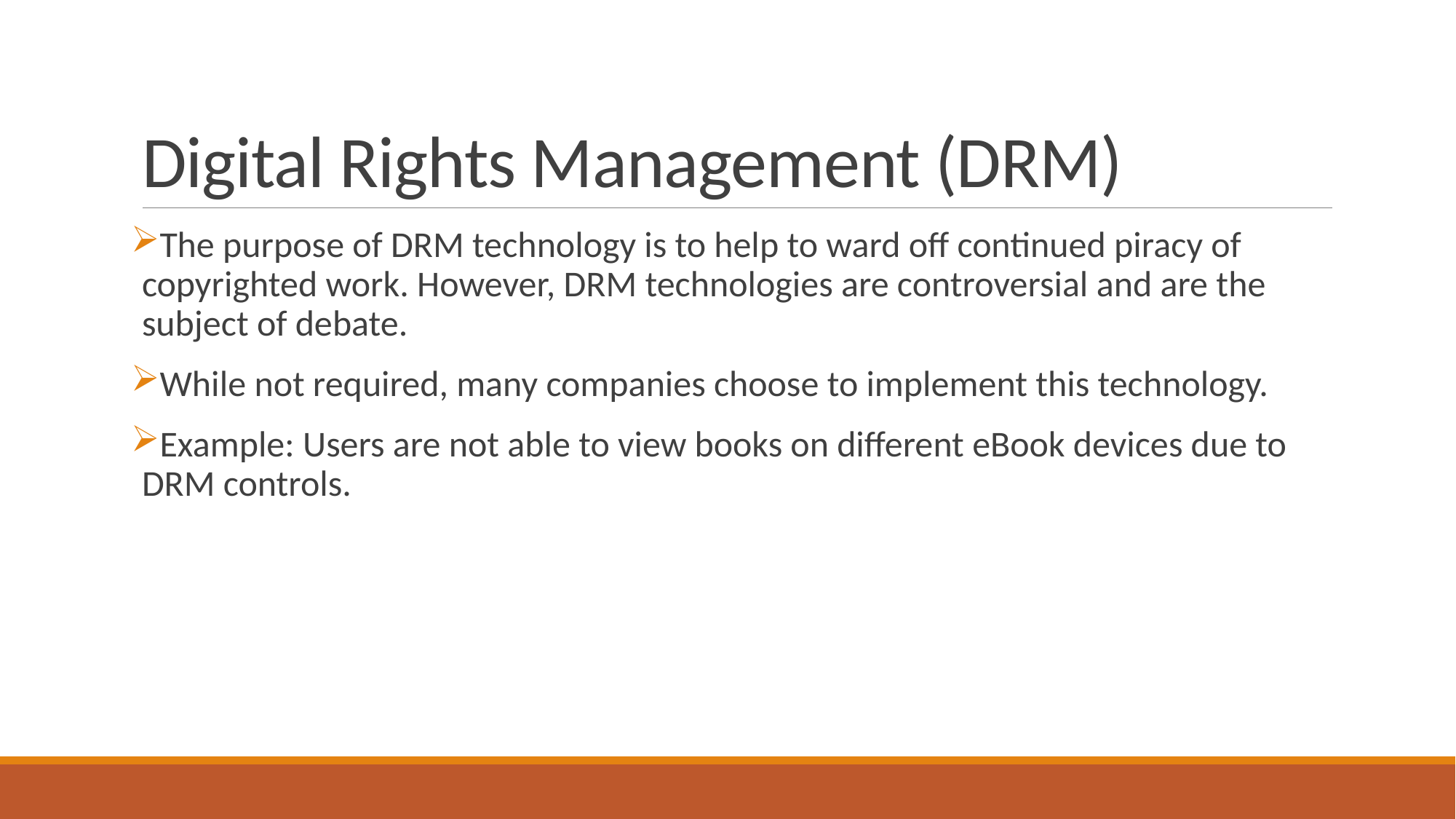

# Digital Rights Management (DRM)
The purpose of DRM technology is to help to ward off continued piracy of copyrighted work. However, DRM technologies are controversial and are the subject of debate.
While not required, many companies choose to implement this technology.
Example: Users are not able to view books on different eBook devices due to DRM controls.